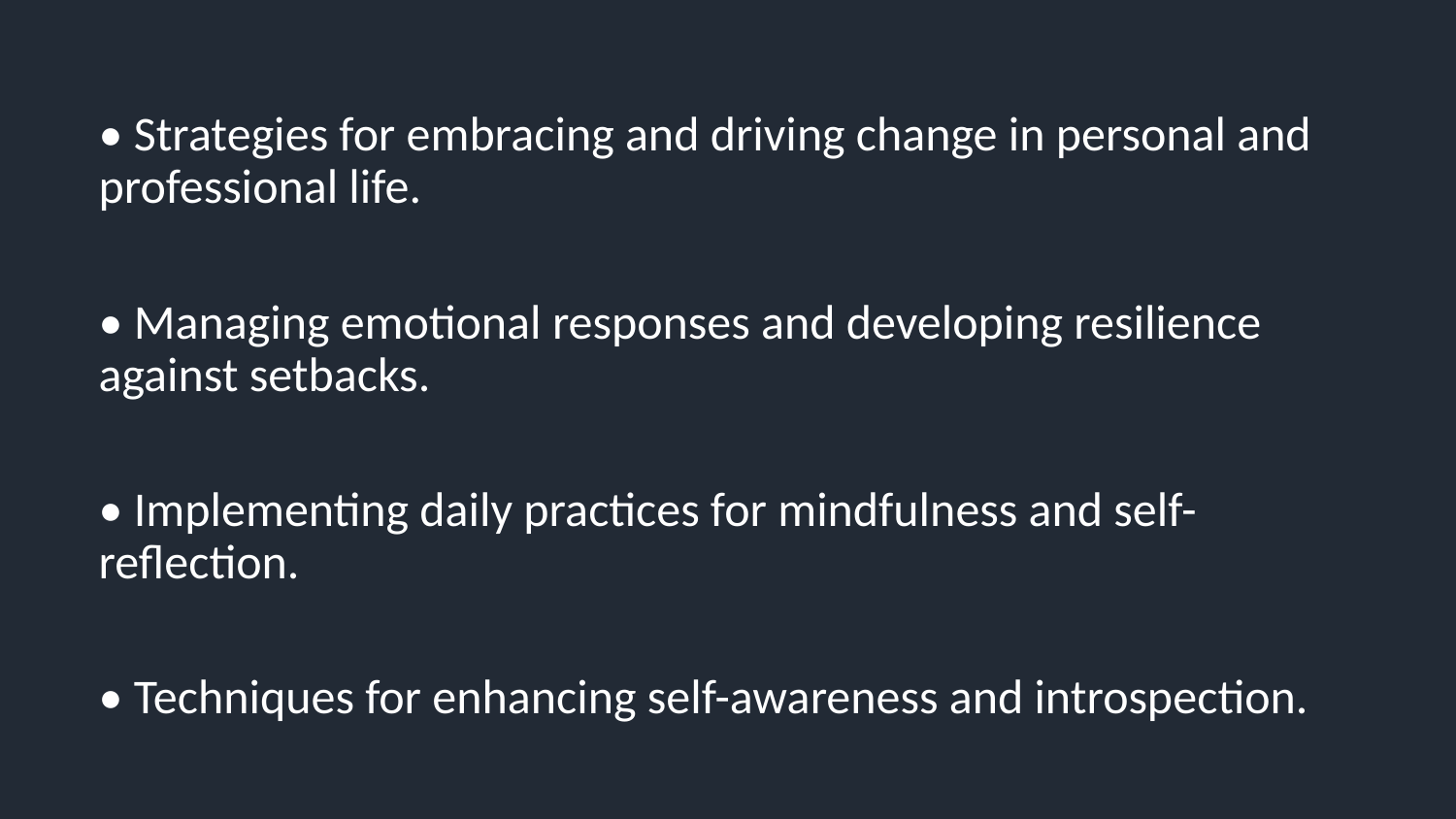

• Strategies for embracing and driving change in personal and professional life.

• Managing emotional responses and developing resilience against setbacks.

• Implementing daily practices for mindfulness and self-reflection.

• Techniques for enhancing self-awareness and introspection.